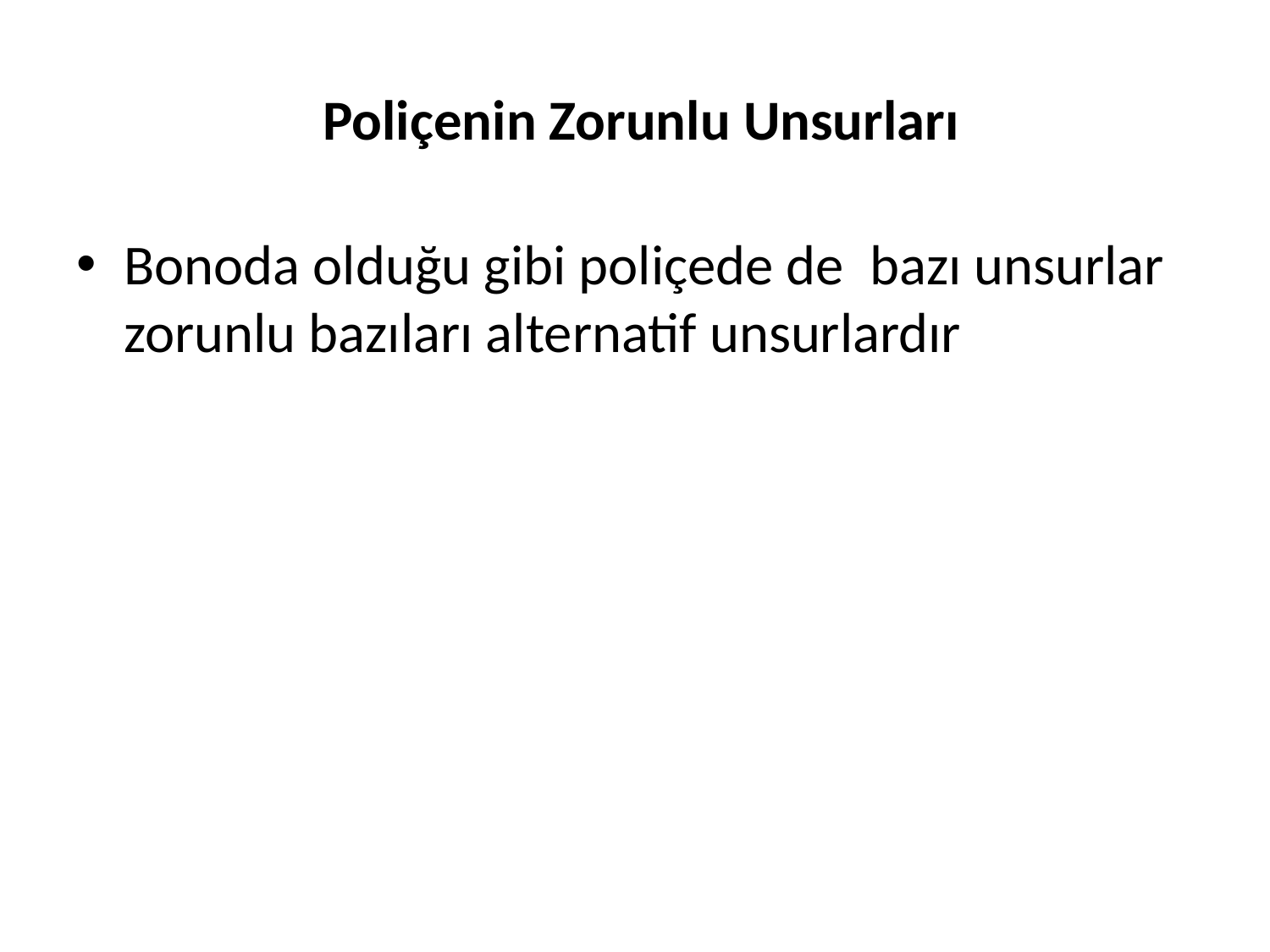

# Poliçenin Zorunlu Unsurları
Bonoda olduğu gibi poliçede de  bazı unsurlar zorunlu bazıları alternatif unsurlardır